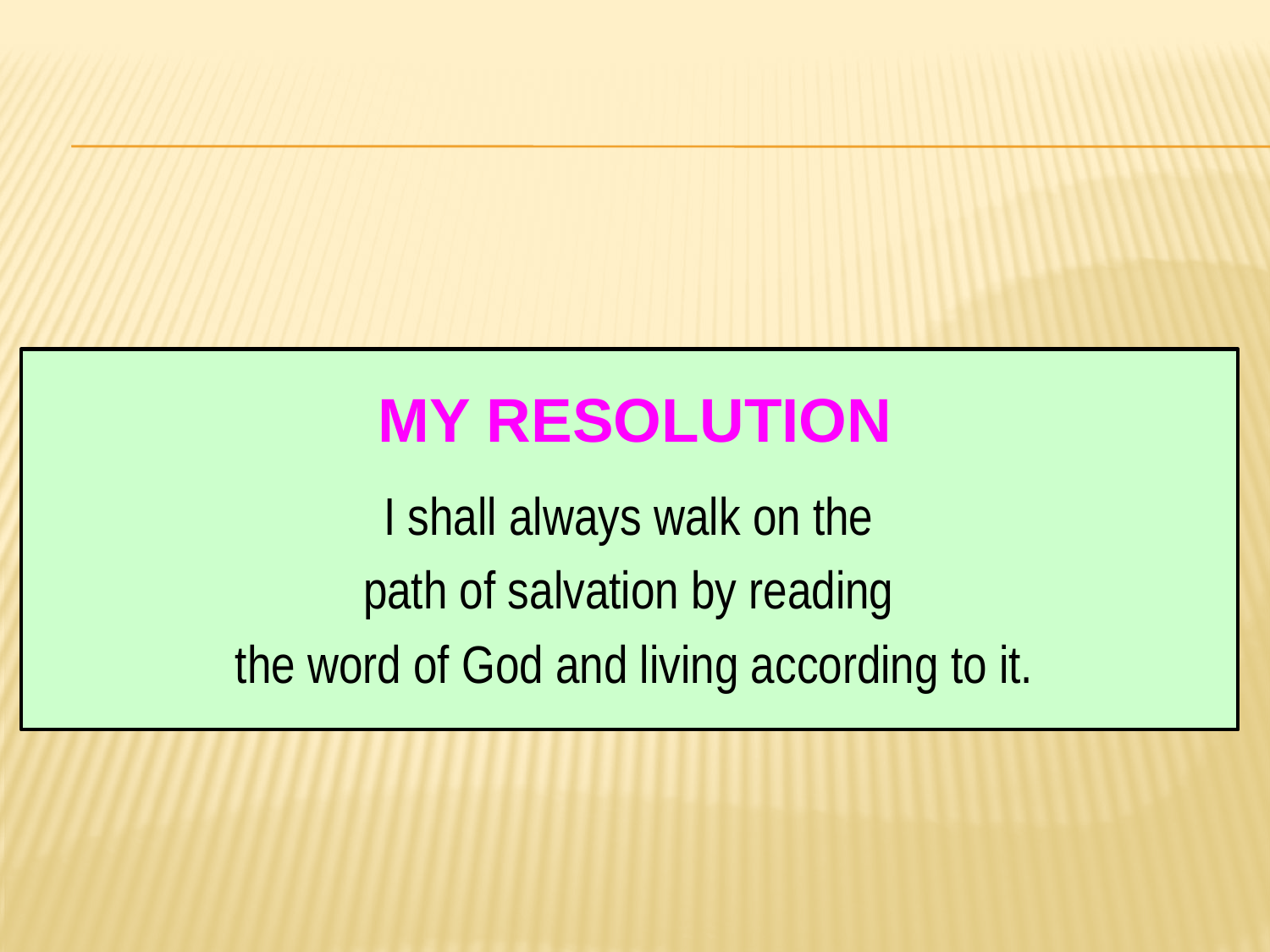

# My Resolution

I shall always walk on the
path of salvation by reading
the word of God and living according to it.